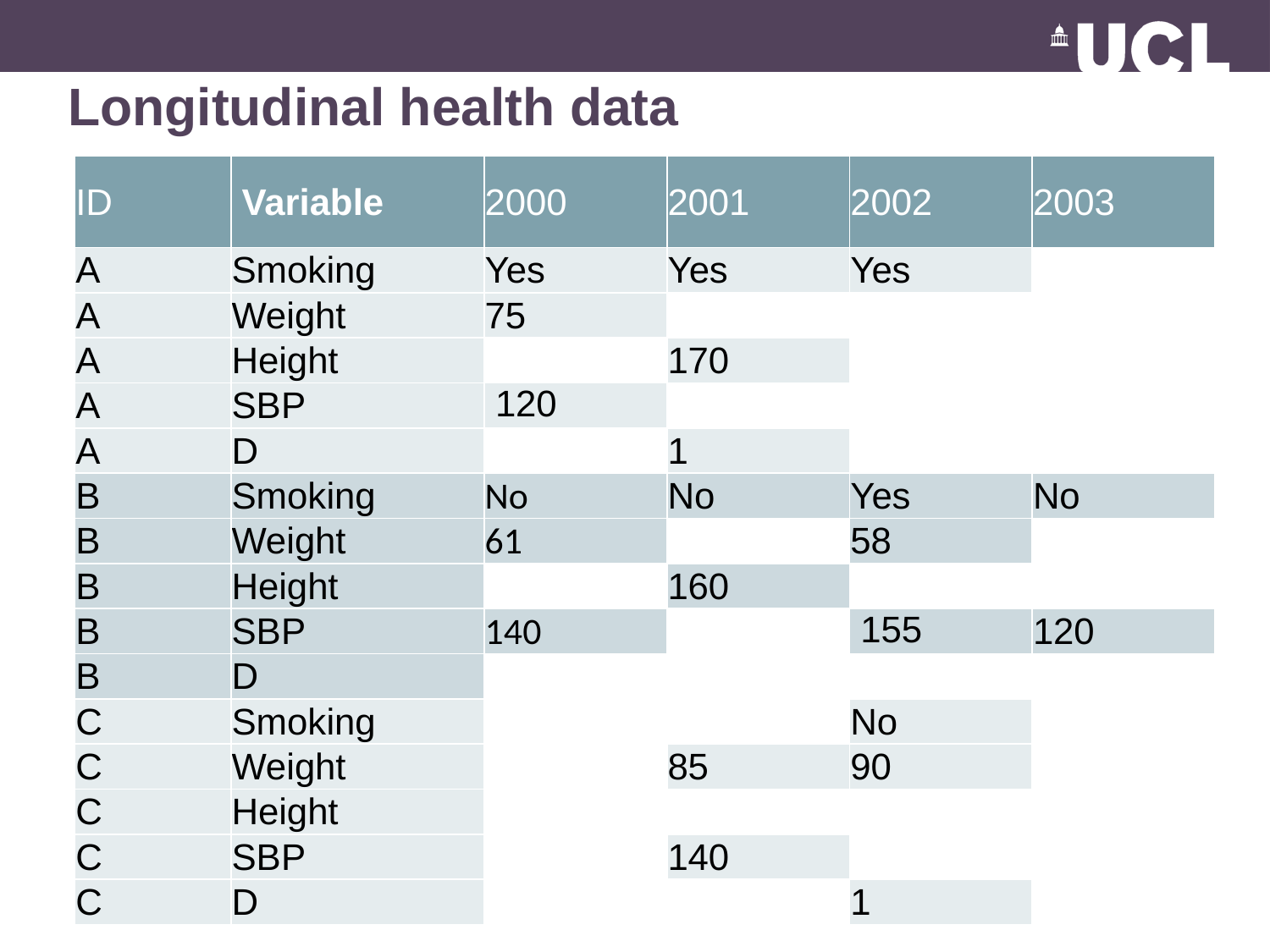

# Longitudinal health data
| ID | Variable | 2000 | 2001 | 2002 | 2003 |
| --- | --- | --- | --- | --- | --- |
| A | Smoking | Yes | Yes | Yes |  |
| A | Weight | 75 |  |  |  |
| A | Height |  | 170 |  |  |
| A | SBP | 120 |  |  |  |
| A | D |  | 1 |  |  |
| B | Smoking | No | No | Yes | No |
| B | Weight | 61 |  | 58 |  |
| B | Height |  | 160 |  |  |
| B | SBP | 140 |  | 155 | 120 |
| B | D |  |  |  |  |
| C | Smoking |  |  | No |  |
| C | Weight |  | 85 | 90 |  |
| C | Height |  |  |  |  |
| C | SBP |  | 140 |  |  |
| C | D |  |  | 1 |  |